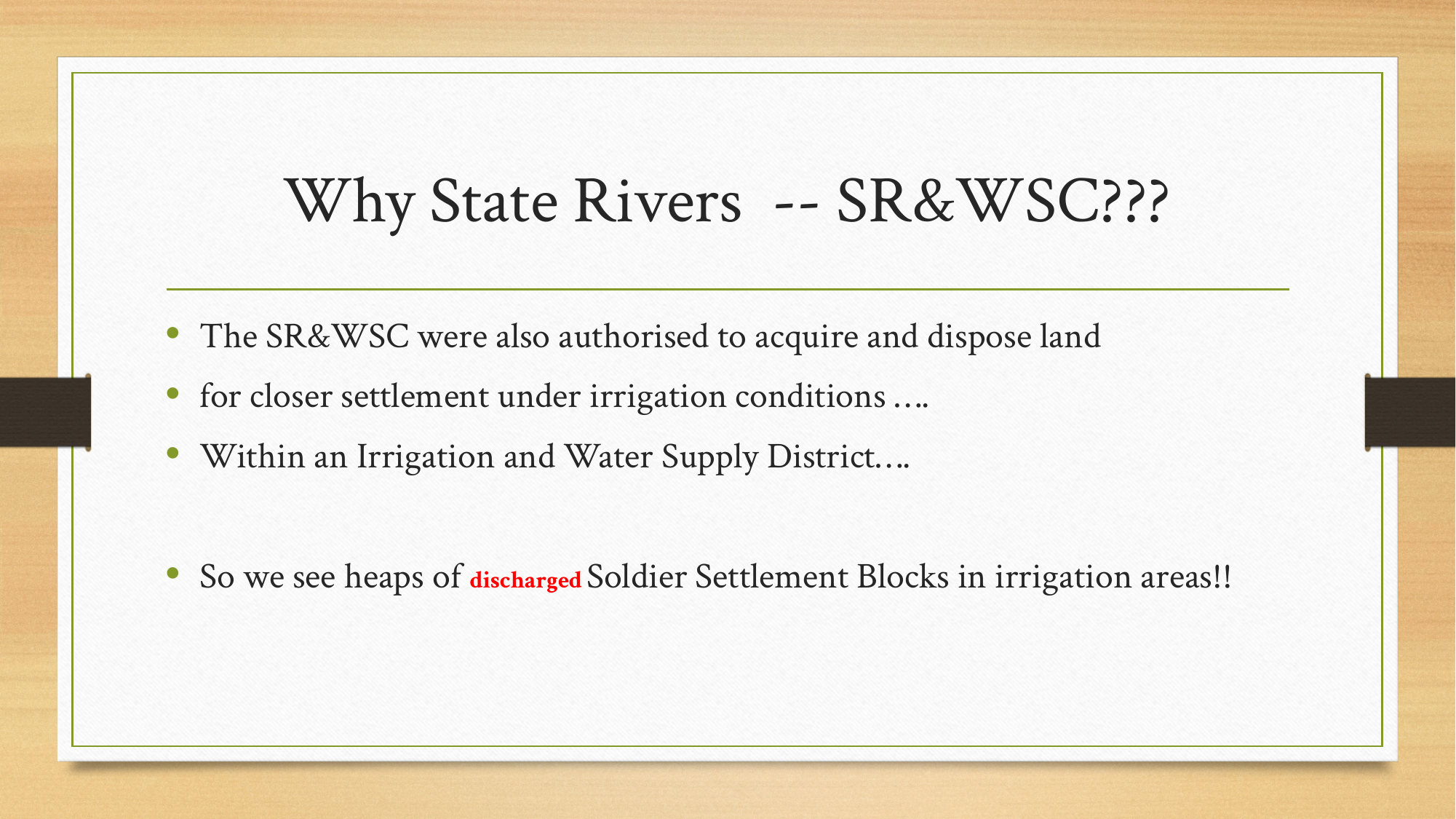

# Why State Rivers  -- SR&WSC???
The SR&WSC were also authorised to acquire and dispose land
for closer settlement under irrigation conditions ….
Within an Irrigation and Water Supply District….

So we see heaps of discharged Soldier Settlement Blocks in irrigation areas!!